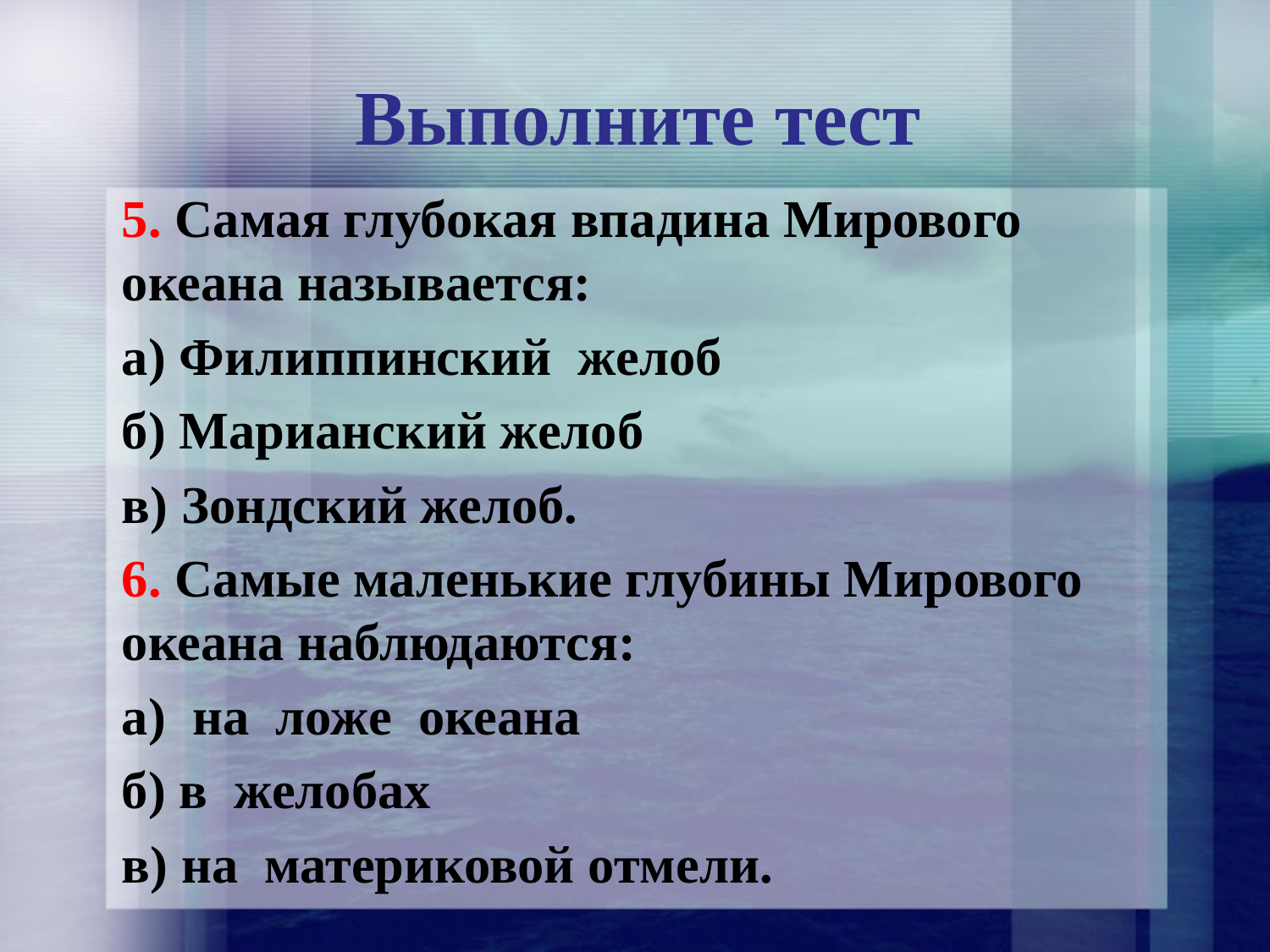

# Выполните тест
 Самая глубокая впадина Мирового океана называется:
а) Филиппинский  желоб
б) Марианский желоб
в) Зондский желоб.
6. Самые маленькие глубины Мирового океана наблюдаются:
а)  на  ложе  океана
б) в  желобах
в) на  материковой отмели.